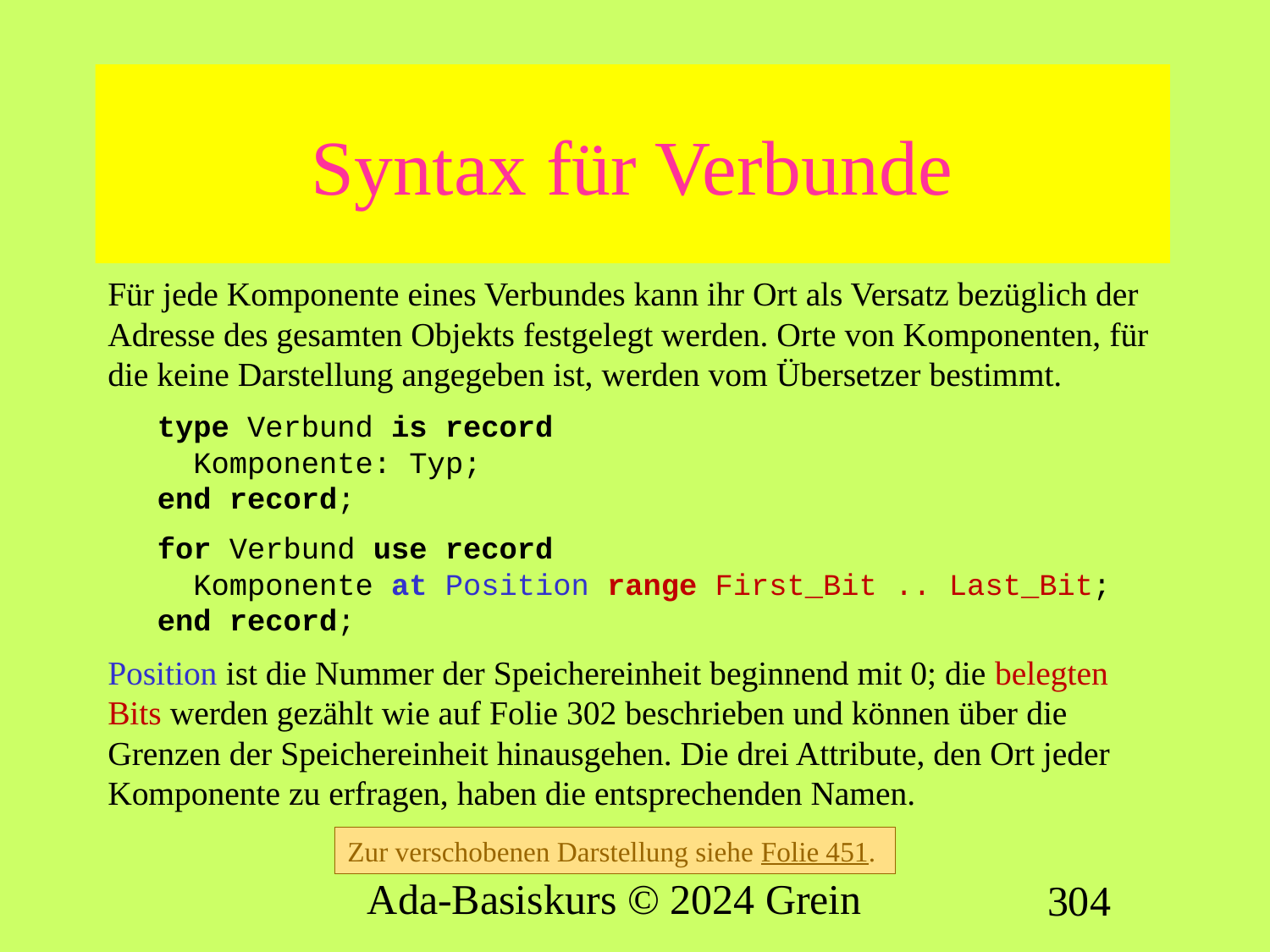

# Syntax für Verbunde
Für jede Komponente eines Verbundes kann ihr Ort als Versatz bezüglich der Adresse des gesamten Objekts festgelegt werden. Orte von Komponenten, für die keine Darstellung angegeben ist, werden vom Übersetzer bestimmt.
type Verbund is record
  Komponente: Typ;
end record;
for Verbund use record
  Komponente at Position range First_Bit .. Last_Bit;
end record;
Position ist die Nummer der Speichereinheit beginnend mit 0; die belegten Bits werden gezählt wie auf Folie 302 beschrieben und können über die Grenzen der Speichereinheit hinausgehen. Die drei Attribute, den Ort jeder Komponente zu erfragen, haben die entsprechenden Namen.
Zur verschobenen Darstellung siehe Folie 451.
Ada-Basiskurs © 2024 Grein
304